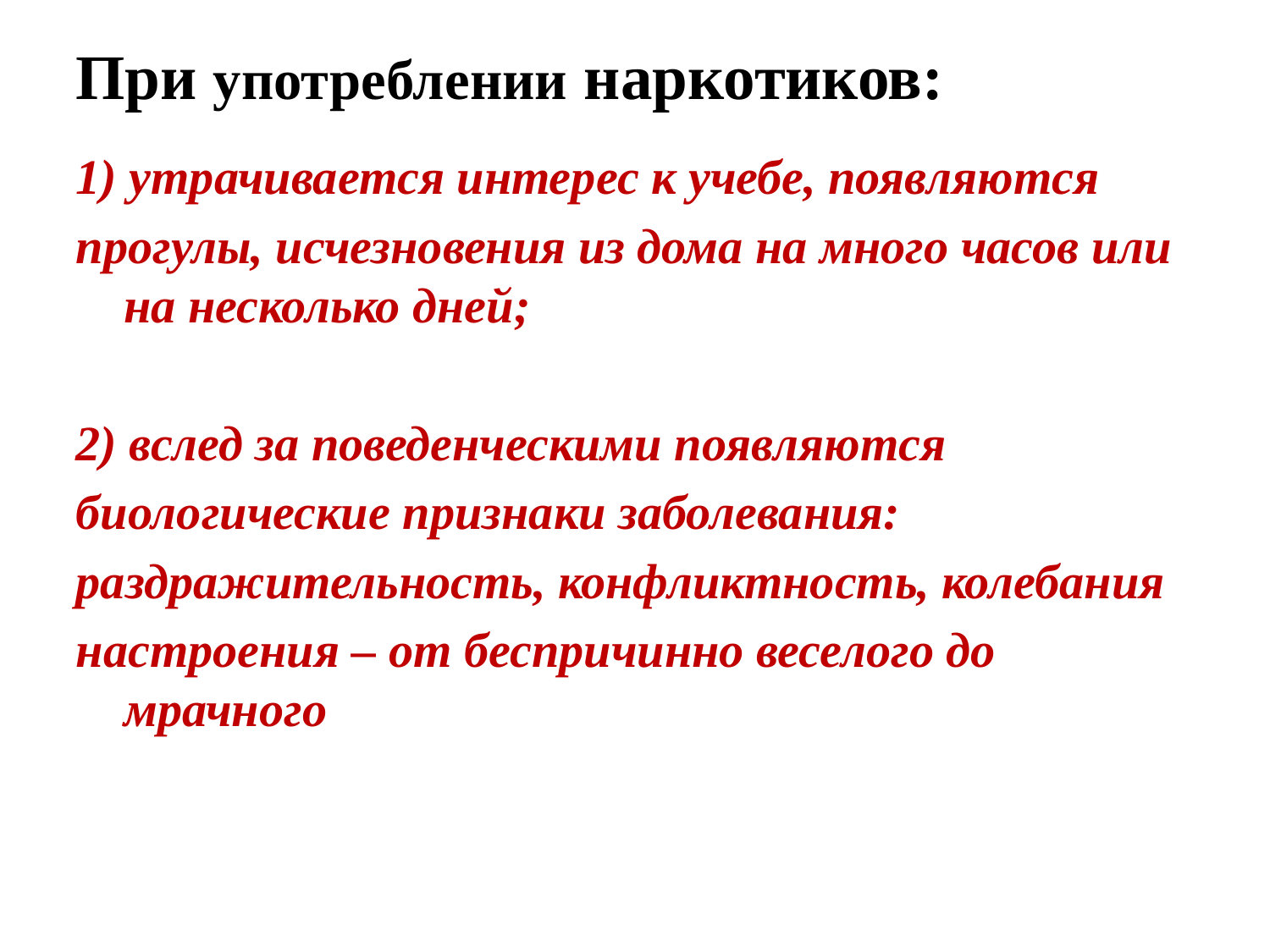

При употреблении наркотиков:
1) утрачивается интерес к учебе, появляются
прогулы, исчезновения из дома на много часов или на несколько дней;

2) вслед за поведенческими появляются
биологические признаки заболевания:
раздражительность, конфликтность, колебания
настроения – от беспричинно веселого до мрачного